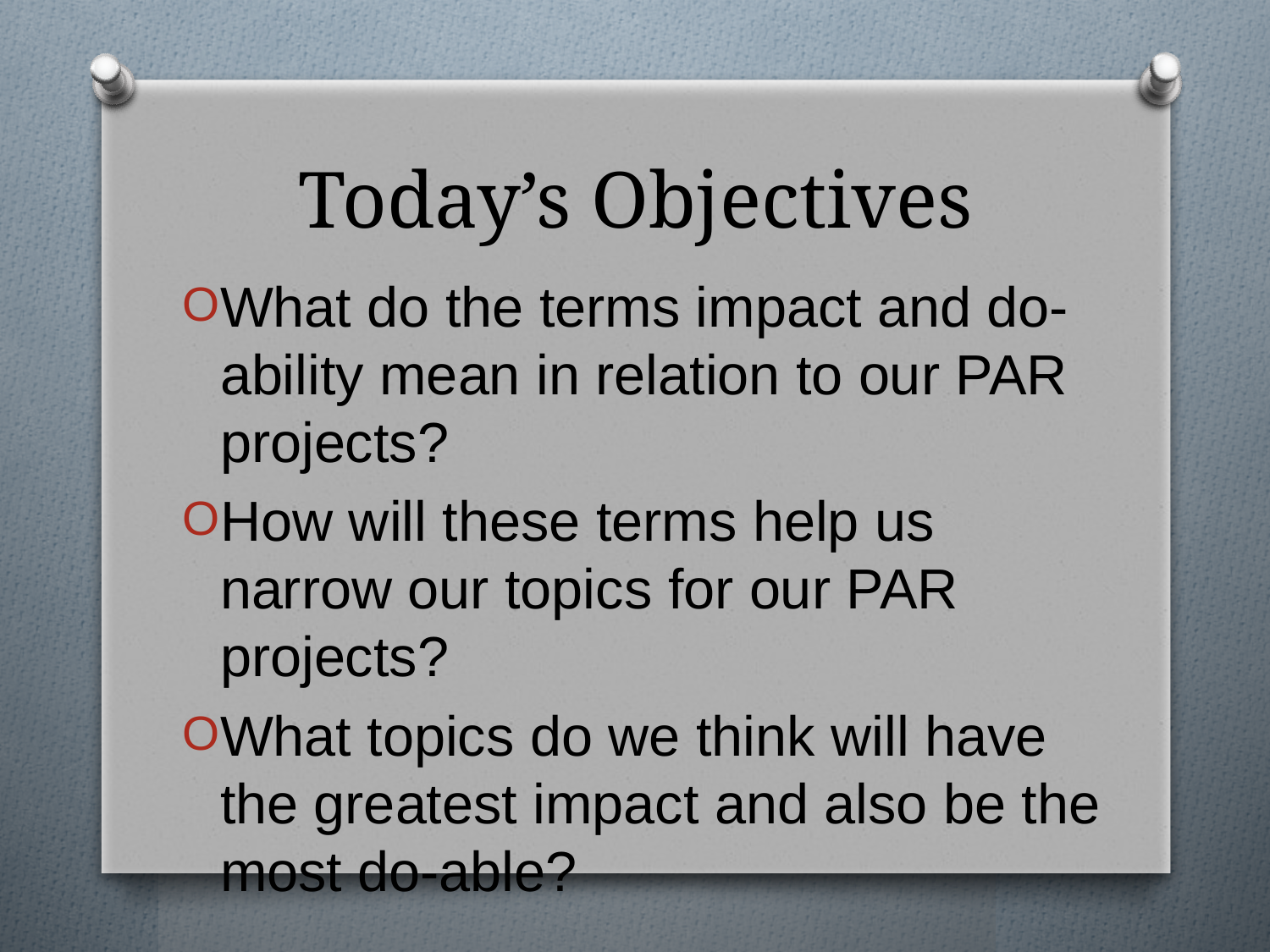

# Today’s Objectives
What do the terms impact and do-ability mean in relation to our PAR projects?
How will these terms help us narrow our topics for our PAR projects?
What topics do we think will have the greatest impact and also be the most do-able?